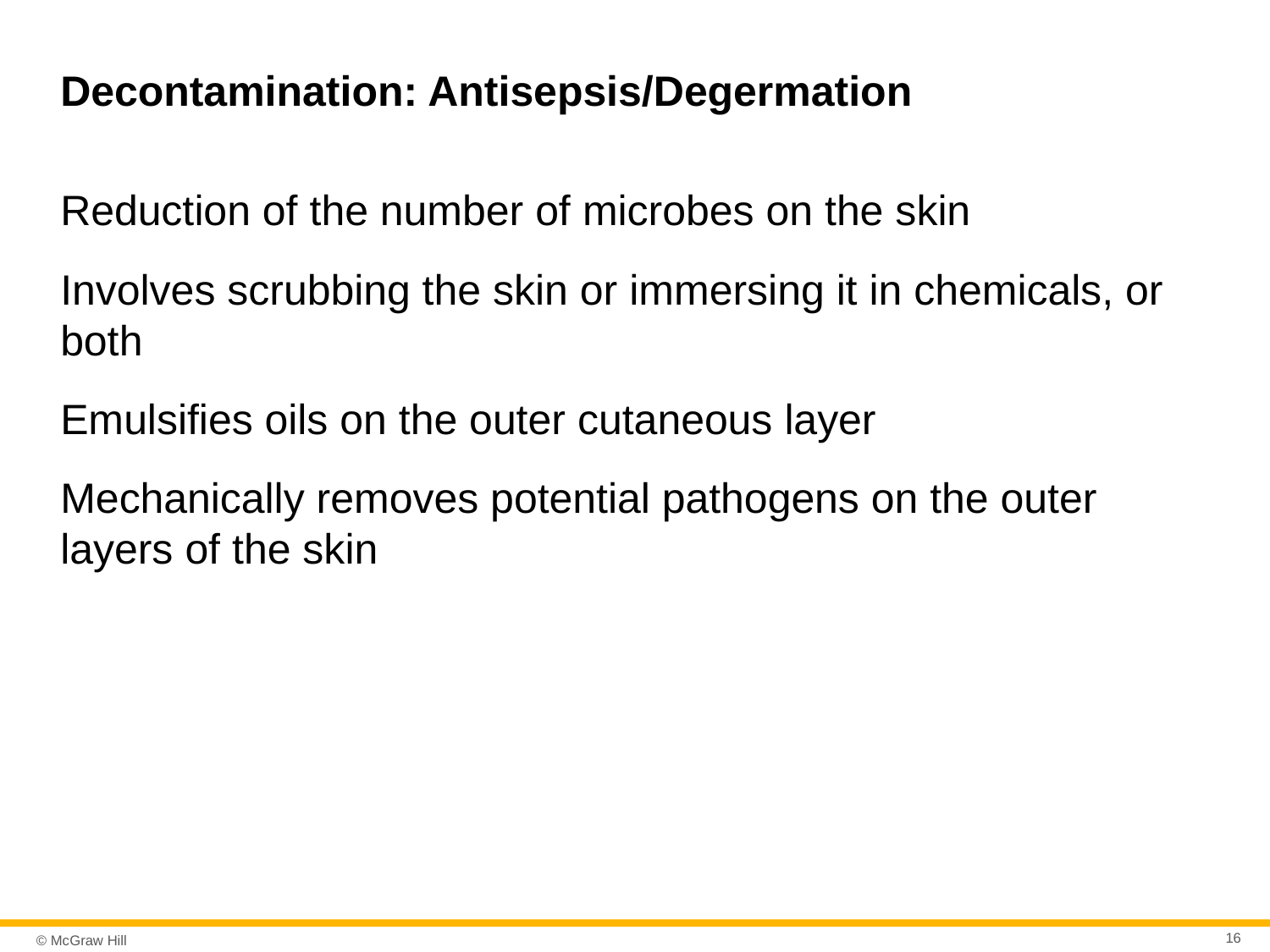

# Decontamination: Antisepsis/Degermation
Reduction of the number of microbes on the skin
Involves scrubbing the skin or immersing it in chemicals, or both
Emulsifies oils on the outer cutaneous layer
Mechanically removes potential pathogens on the outer layers of the skin